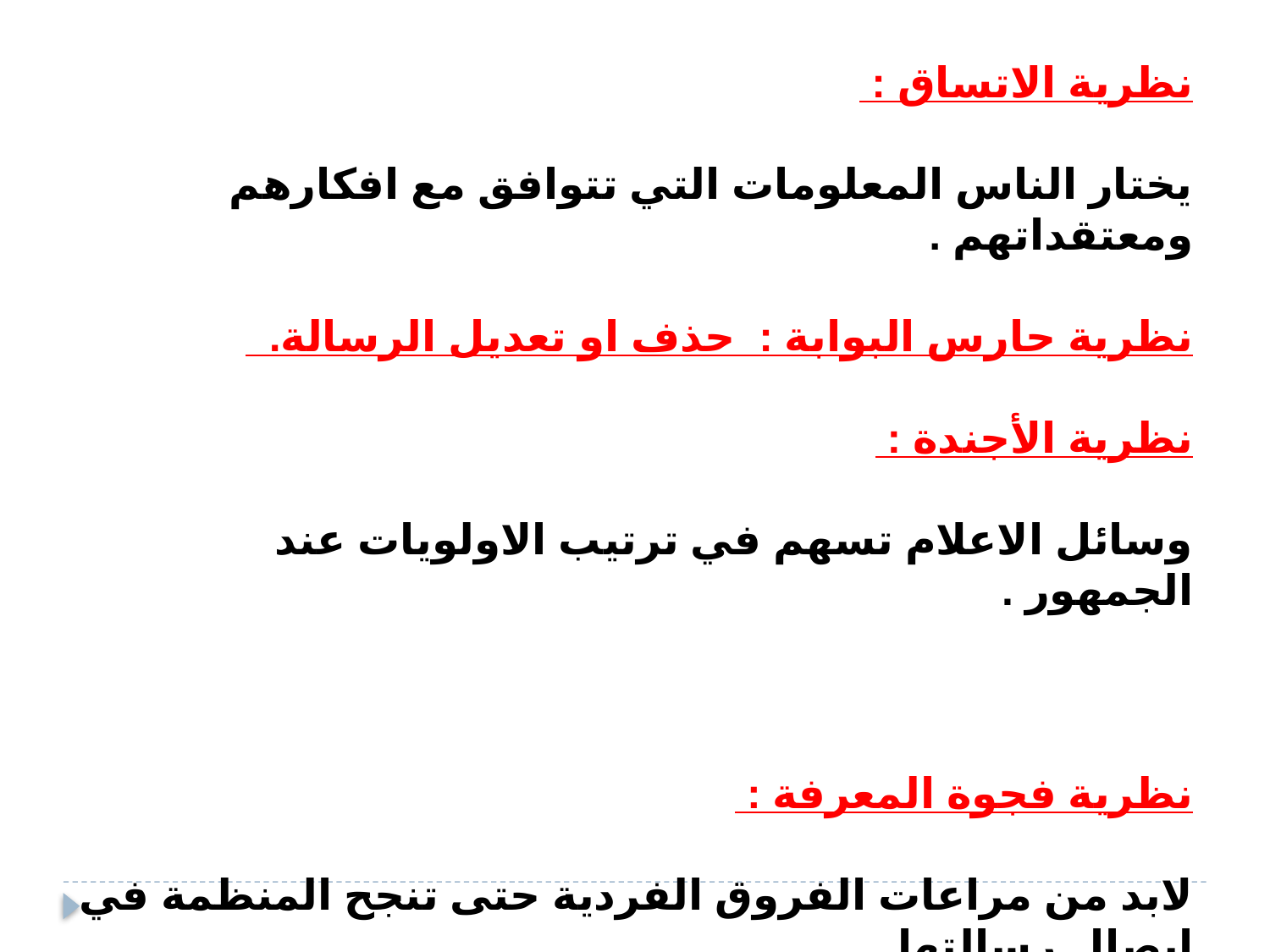

نظرية الاتساق :

يختار الناس المعلومات التي تتوافق مع افكارهم ومعتقداتهم .

نظرية حارس البوابة :  حذف او تعديل الرسالة.

نظرية الأجندة :

وسائل الاعلام تسهم في ترتيب الاولويات عند الجمهور .

نظرية فجوة المعرفة :

لابد من مراعات الفروق الفردية حتى تنجح المنظمة في ايصال رسالتها .